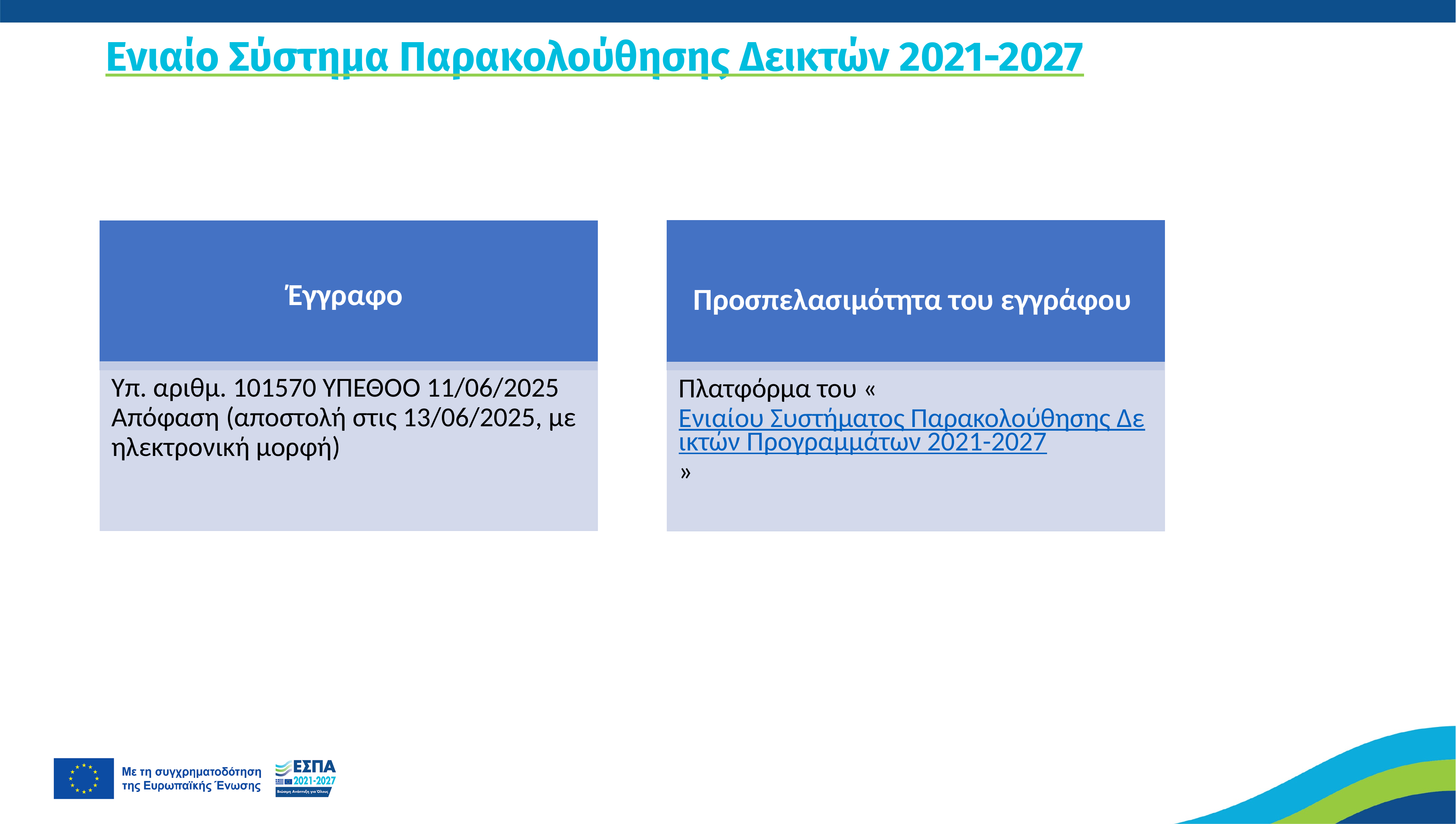

# Ενιαίο Σύστημα Παρακολούθησης Δεικτών 2021-2027
Έγγραφο
Υπ. αριθμ. 101570 ΥΠΕΘΟΟ 11/06/2025 Απόφαση (αποστολή στις 13/06/2025, με ηλεκτρονική μορφή)

Προσπελασιμότητα του εγγράφου

Πλατφόρμα του «Ενιαίου Συστήματος Παρακολούθησης Δεικτών Προγραμμάτων 2021-2027»